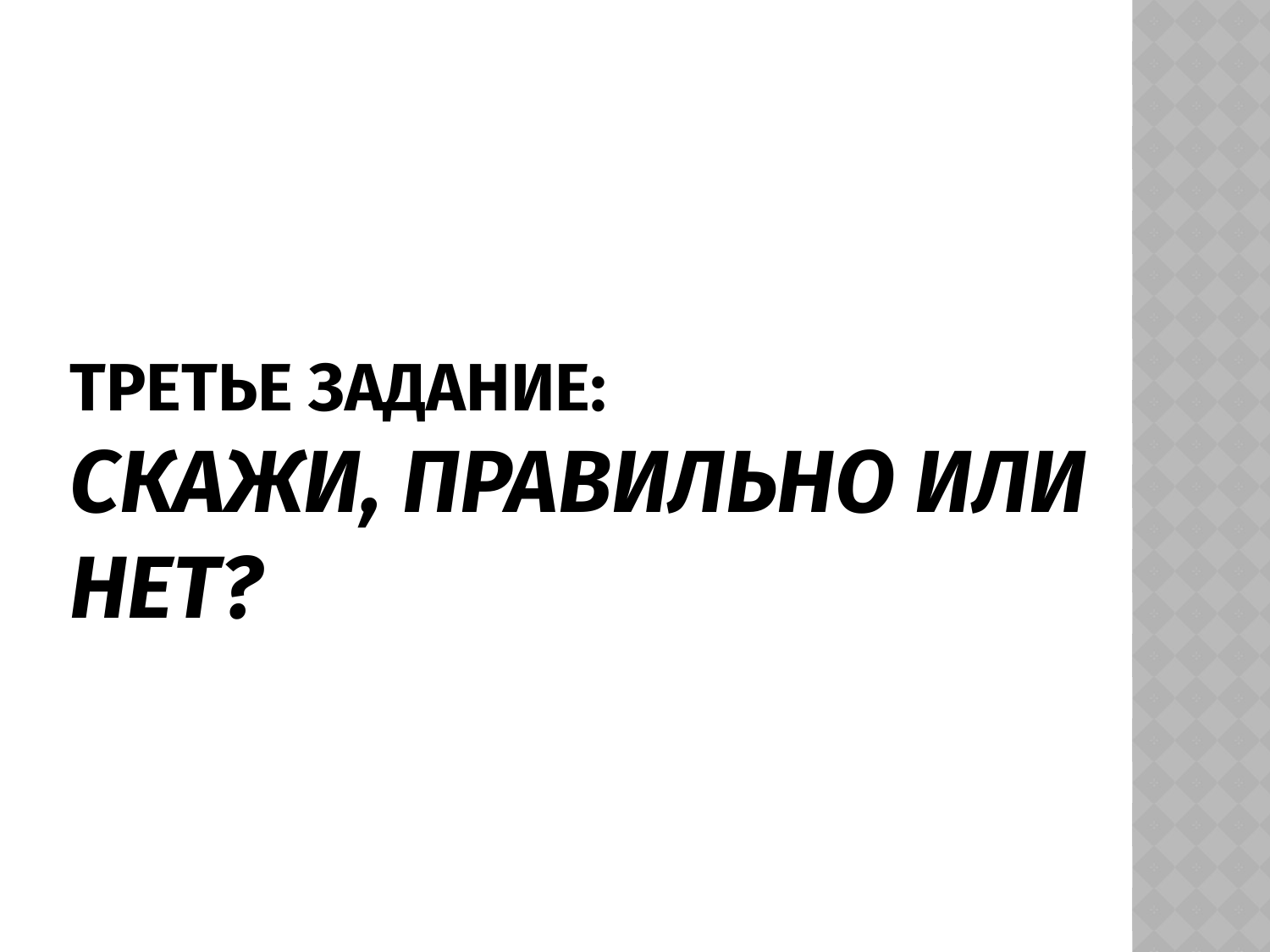

# Третье задание: Скажи, правильно или нет?